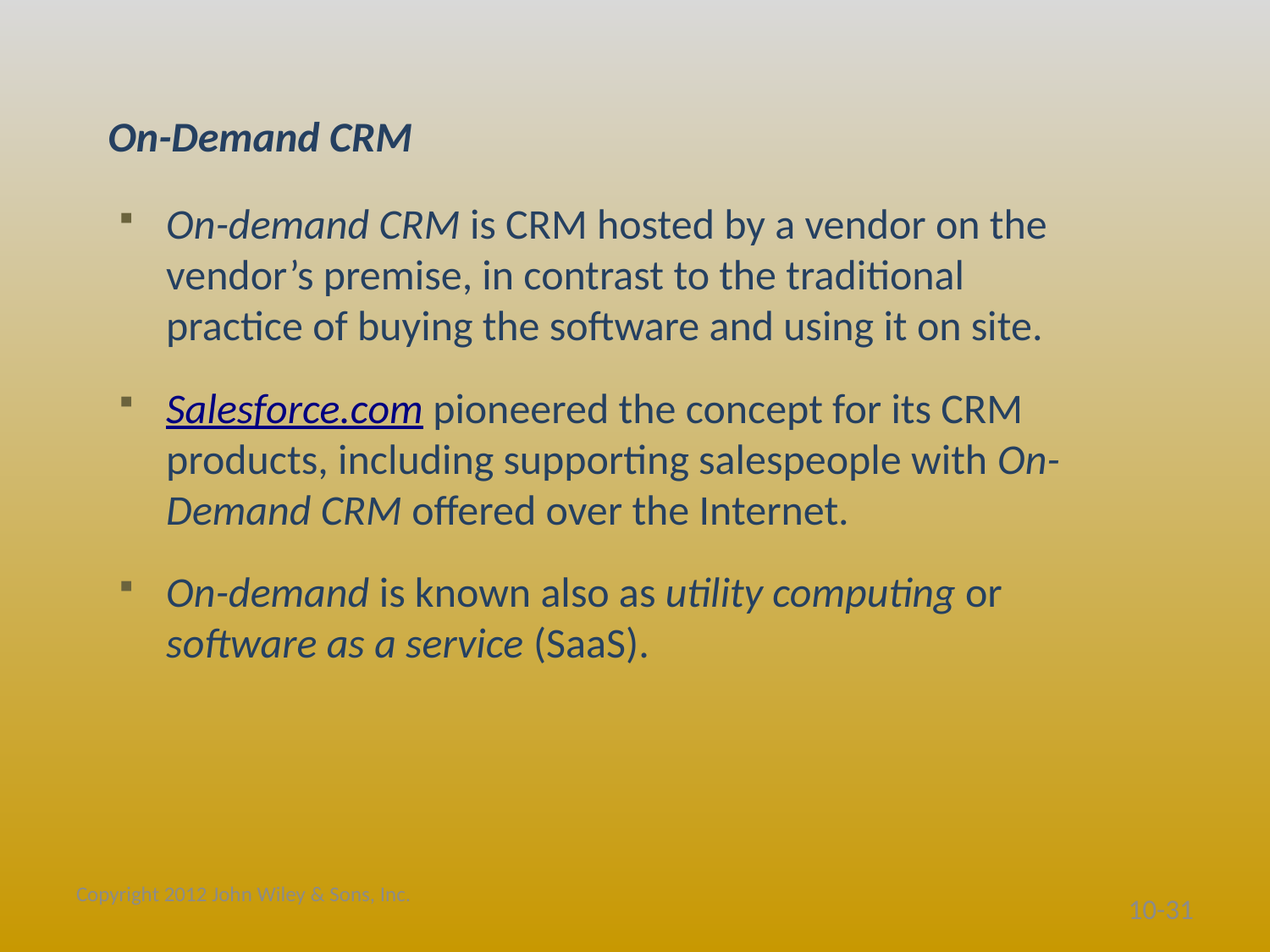

# On-Demand CRM
On-demand CRM is CRM hosted by a vendor on the vendor’s premise, in contrast to the traditional practice of buying the software and using it on site.
Salesforce.com pioneered the concept for its CRM products, including supporting salespeople with On-Demand CRM offered over the Internet.
On-demand is known also as utility computing or software as a service (SaaS).
Copyright 2012 John Wiley & Sons, Inc.
10-31